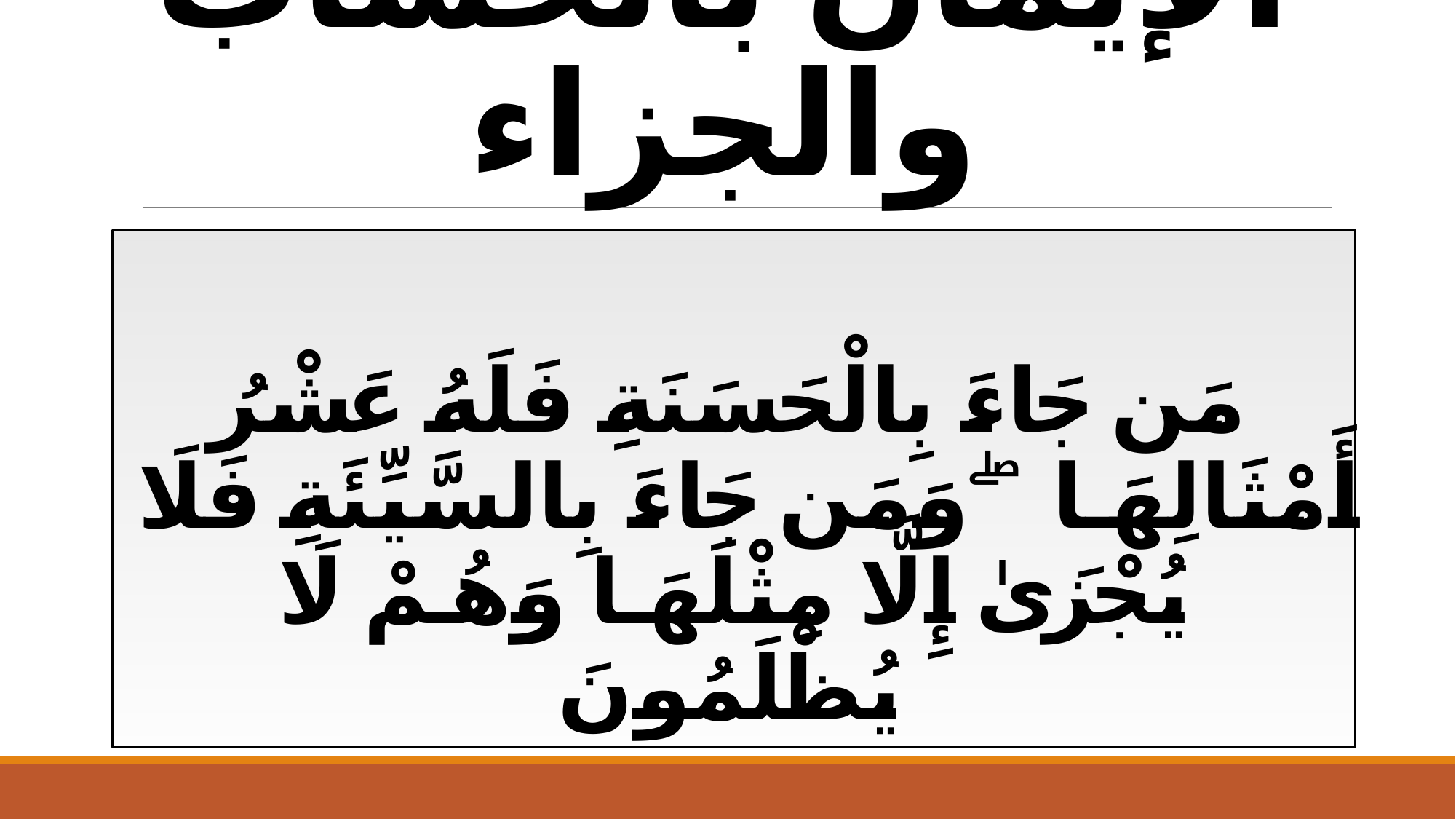

# الإيمان بالحساب والجزاء

مَن جَاءَ بِالْحَسَنَةِ فَلَهُ عَشْرُ أَمْثَالِهَا ۖ وَمَن جَاءَ بِالسَّيِّئَةِ فَلَا يُجْزَىٰ إِلَّا مِثْلَهَا وَهُمْ لَا يُظْلَمُونَ